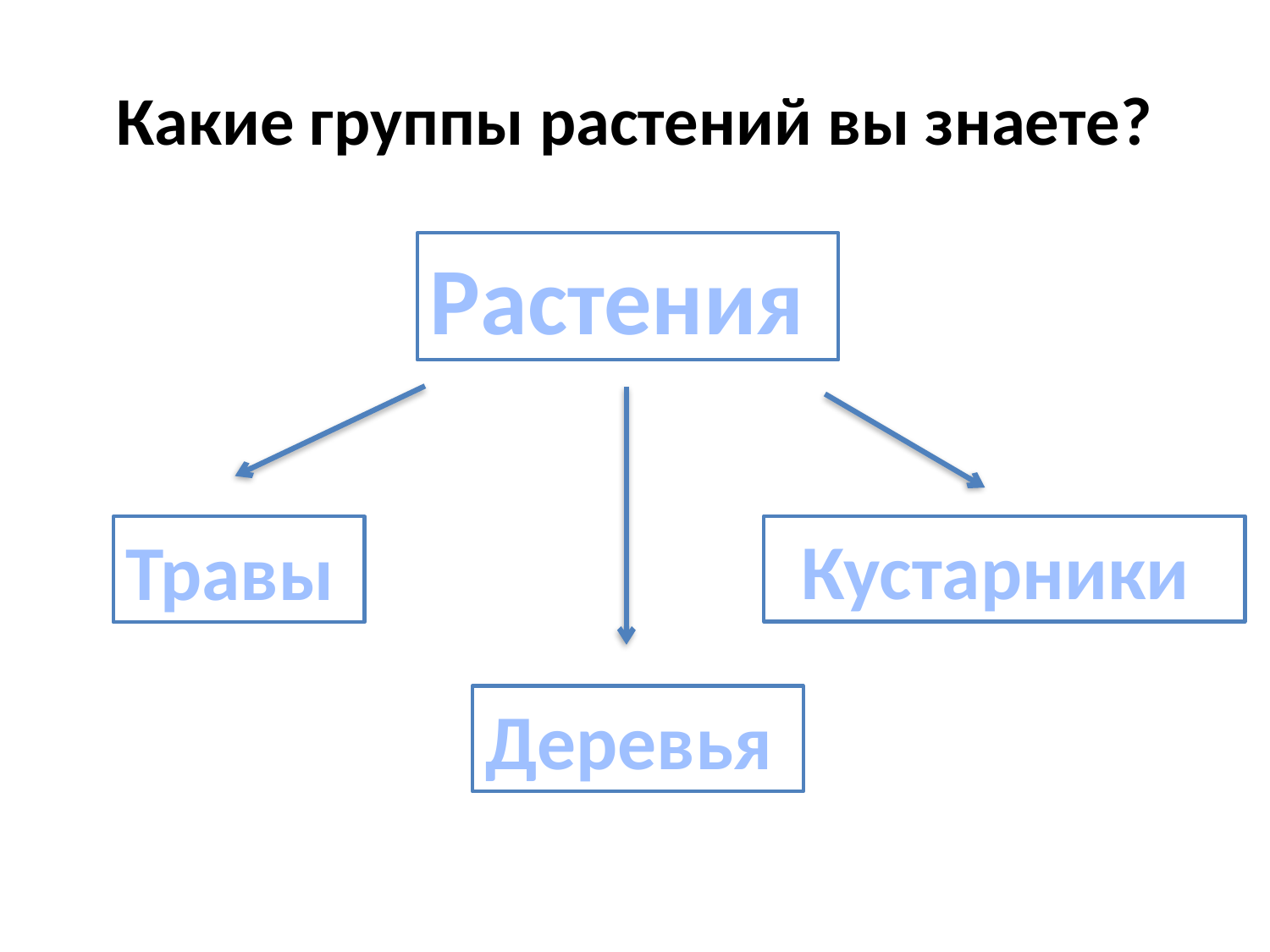

# Какие группы растений вы знаете?
Растения
Кустарники
Травы
Деревья